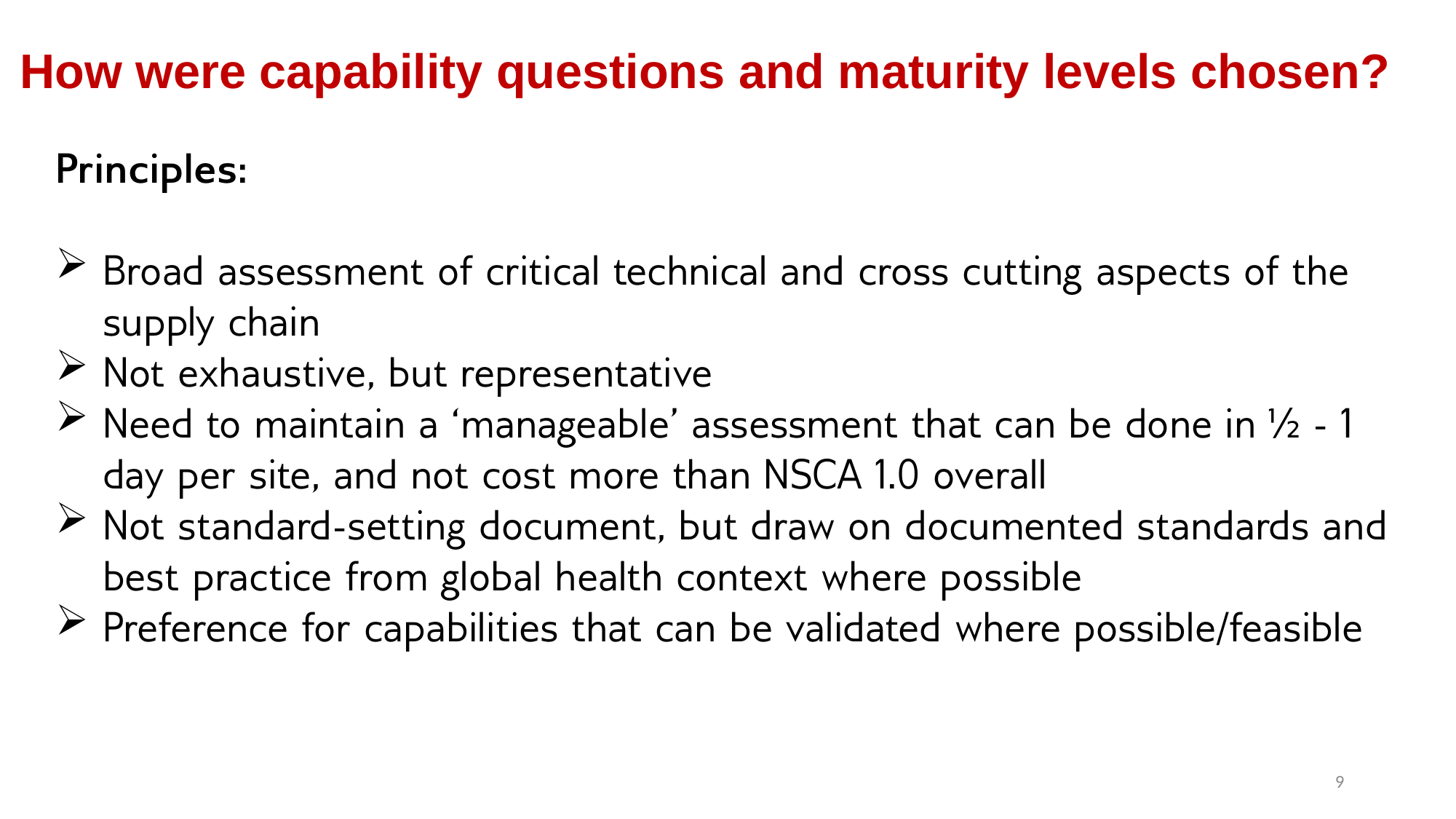

How were capability questions and maturity levels chosen?
Principles:

Broad assessment of critical technical and cross cutting aspects of the supply chain
Not exhaustive, but representative
Need to maintain a ‘manageable’ assessment that can be done in ½ - 1 day per site, and not cost more than NSCA 1.0 overall
Not standard-setting document, but draw on documented standards and best practice from global health context where possible
Preference for capabilities that can be validated where possible/feasible
9